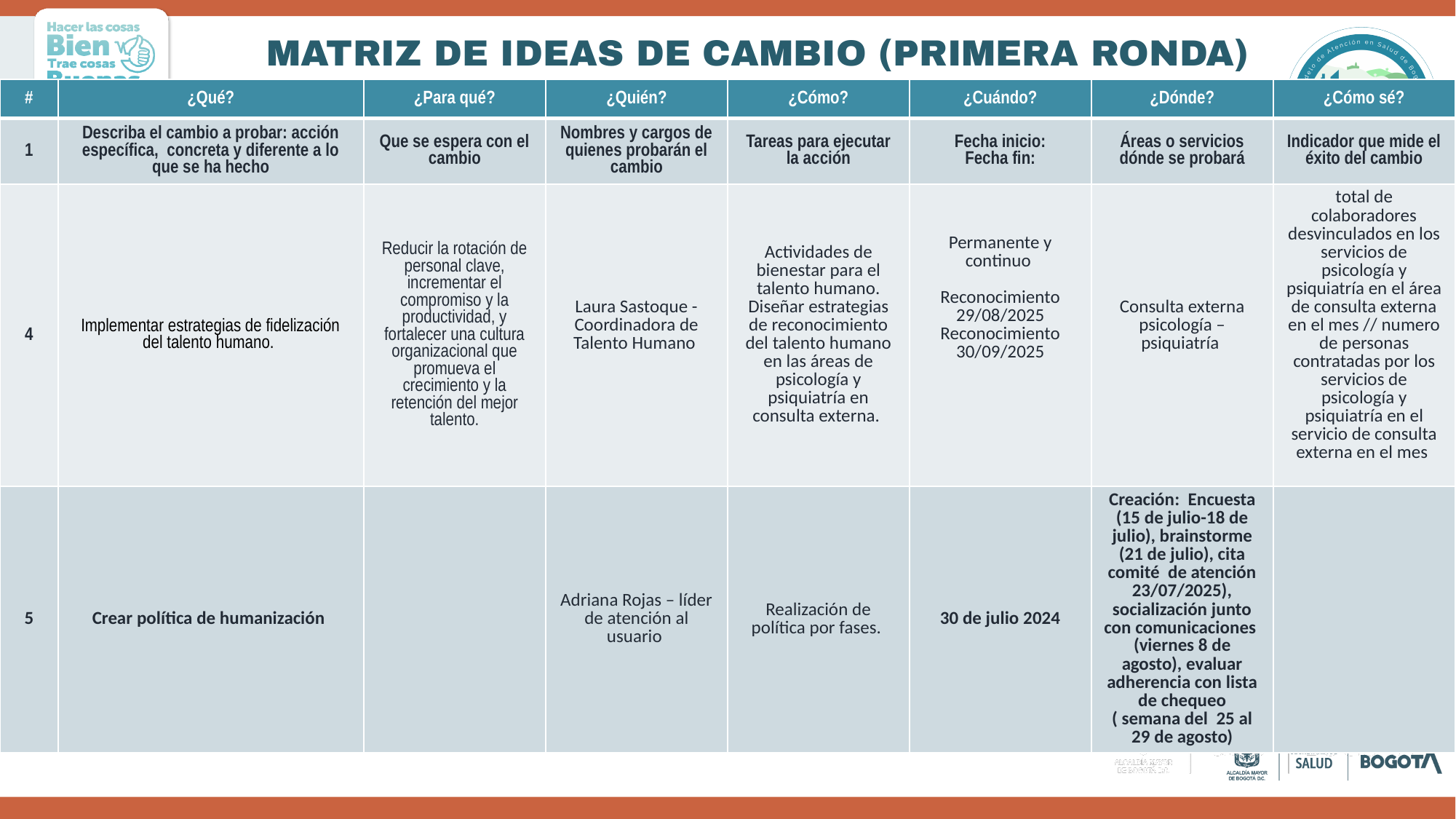

MATRIZ DE IDEAS DE CAMBIO (PRIMERA RONDA)
| # | ¿Qué? | ¿Para qué? | ¿Quién? | ¿Cómo? | ¿Cuándo? | ¿Dónde? | ¿Cómo sé? |
| --- | --- | --- | --- | --- | --- | --- | --- |
| 1 | Describa el cambio a probar: acción específica, concreta y diferente a lo que se ha hecho | Que se espera con el cambio | Nombres y cargos de quienes probarán el cambio | Tareas para ejecutar la acción | Fecha inicio: Fecha fin: | Áreas o servicios dónde se probará | Indicador que mide el éxito del cambio |
| 4 | Implementar estrategias de fidelización del talento humano. | Reducir la rotación de personal clave, incrementar el compromiso y la productividad, y fortalecer una cultura organizacional que promueva el crecimiento y la retención del mejor talento. | Laura Sastoque - Coordinadora de Talento Humano | Actividades de bienestar para el talento humano. Diseñar estrategias de reconocimiento del talento humano en las áreas de psicología y psiquiatría en consulta externa. | Permanente y continuo Reconocimiento 29/08/2025 Reconocimiento 30/09/2025 | Consulta externa psicología – psiquiatría | total de colaboradores desvinculados en los servicios de psicología y psiquiatría en el área de consulta externa en el mes // numero de personas contratadas por los servicios de psicología y psiquiatría en el servicio de consulta externa en el mes |
| 5 | Crear política de humanización |  | Adriana Rojas – líder de atención al usuario | Realización de política por fases. | 30 de julio 2024 | Creación: Encuesta (15 de julio-18 de julio), brainstorme (21 de julio), cita comité de atención 23/07/2025), socialización junto con comunicaciones (viernes 8 de agosto), evaluar adherencia con lista de chequeo ( semana del 25 al 29 de agosto) |  |